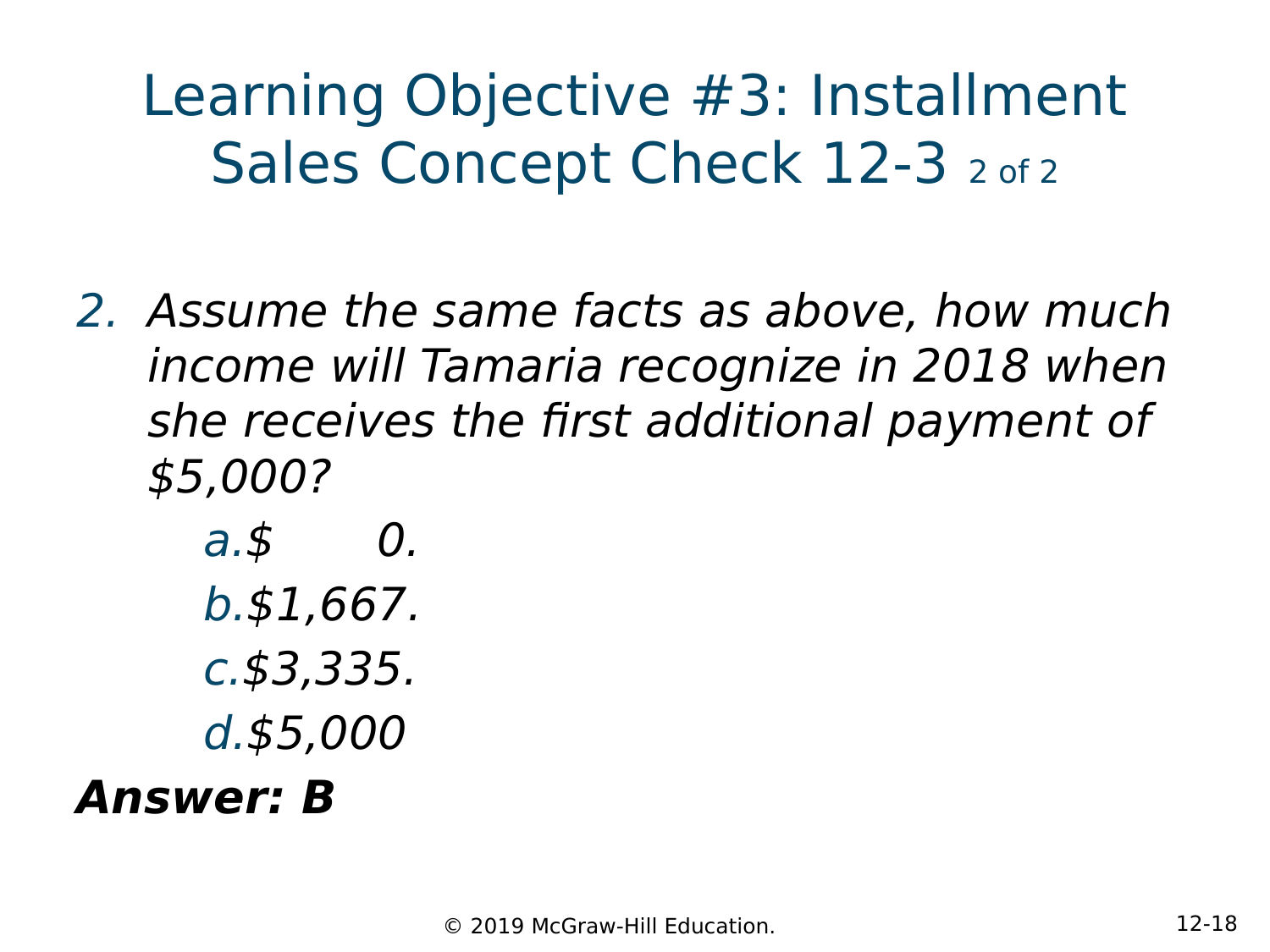

# Learning Objective #3: Installment Sales Concept Check 12-3 2 of 2
Assume the same facts as above, how much income will Tamaria recognize in 2018 when she receives the first additional payment of $5,000?
$       0.
$1,667.
$3,335.
$5,000
Answer: B